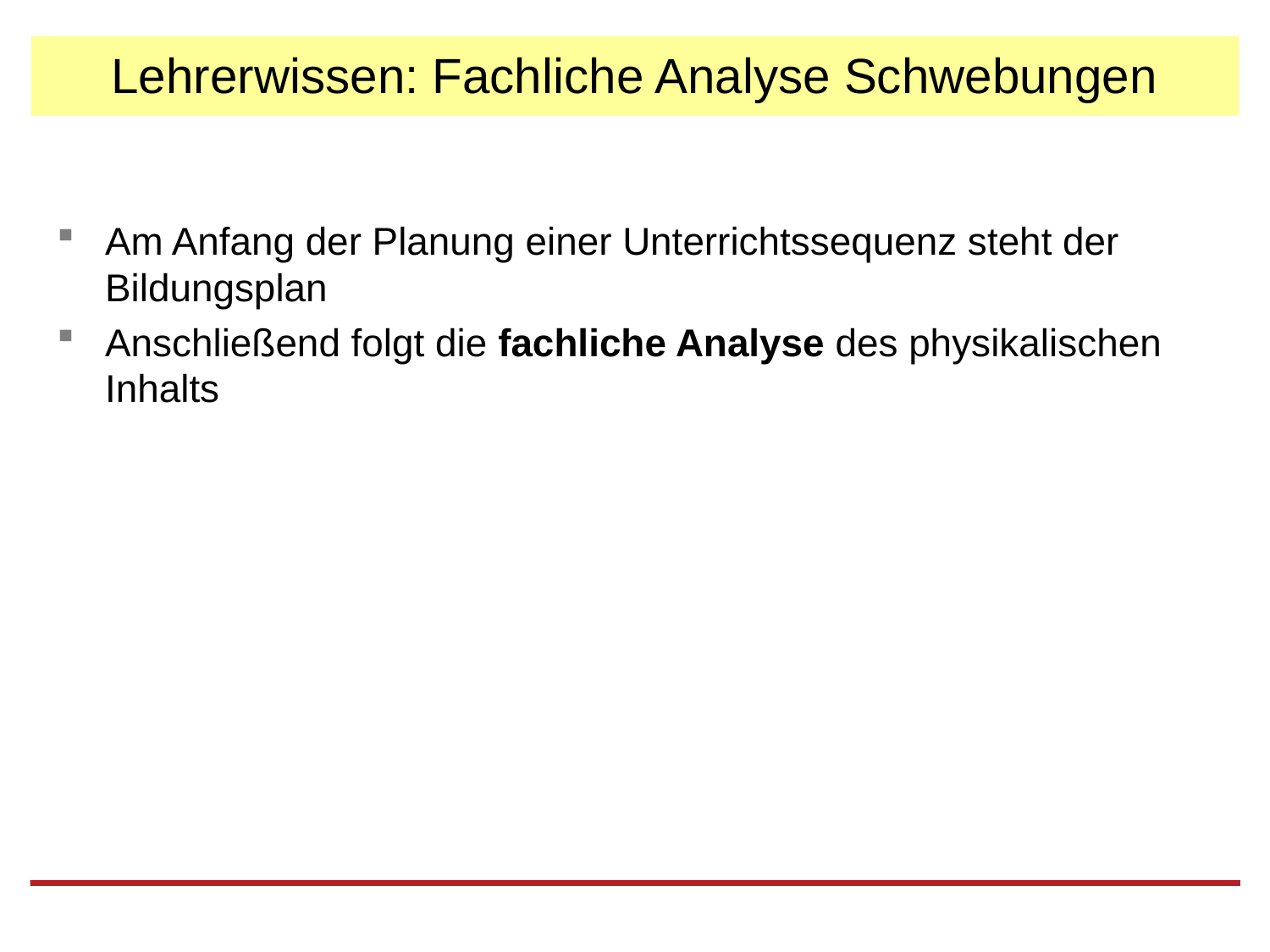

# Lehrerwissen: Fachliche Analyse Schwebungen

Am Anfang der Planung einer Unterrichtssequenz steht der Bildungsplan
Anschließend folgt die fachliche Analyse des physikalischen Inhalts